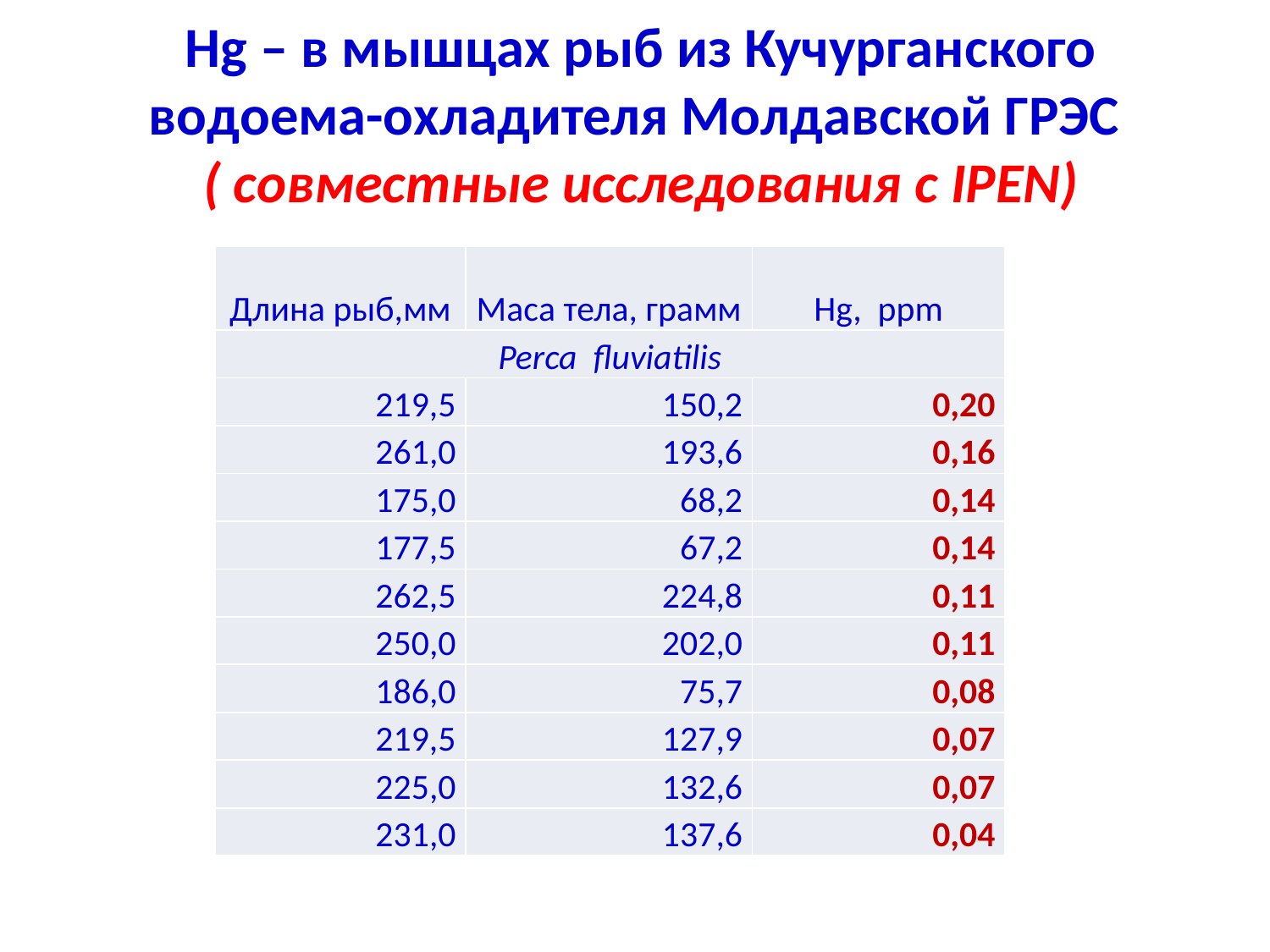

# Hg – в мышцах рыб из Кучурганского водоема-охладителя Молдавской ГРЭС ( совместные исследования с IPEN)
| Длина рыб,мм | Маса тела, грамм | Hg, ppm |
| --- | --- | --- |
| Perca fluviatilis |  |  |
| 219,5 | 150,2 | 0,20 |
| 261,0 | 193,6 | 0,16 |
| 175,0 | 68,2 | 0,14 |
| 177,5 | 67,2 | 0,14 |
| 262,5 | 224,8 | 0,11 |
| 250,0 | 202,0 | 0,11 |
| 186,0 | 75,7 | 0,08 |
| 219,5 | 127,9 | 0,07 |
| 225,0 | 132,6 | 0,07 |
| 231,0 | 137,6 | 0,04 |